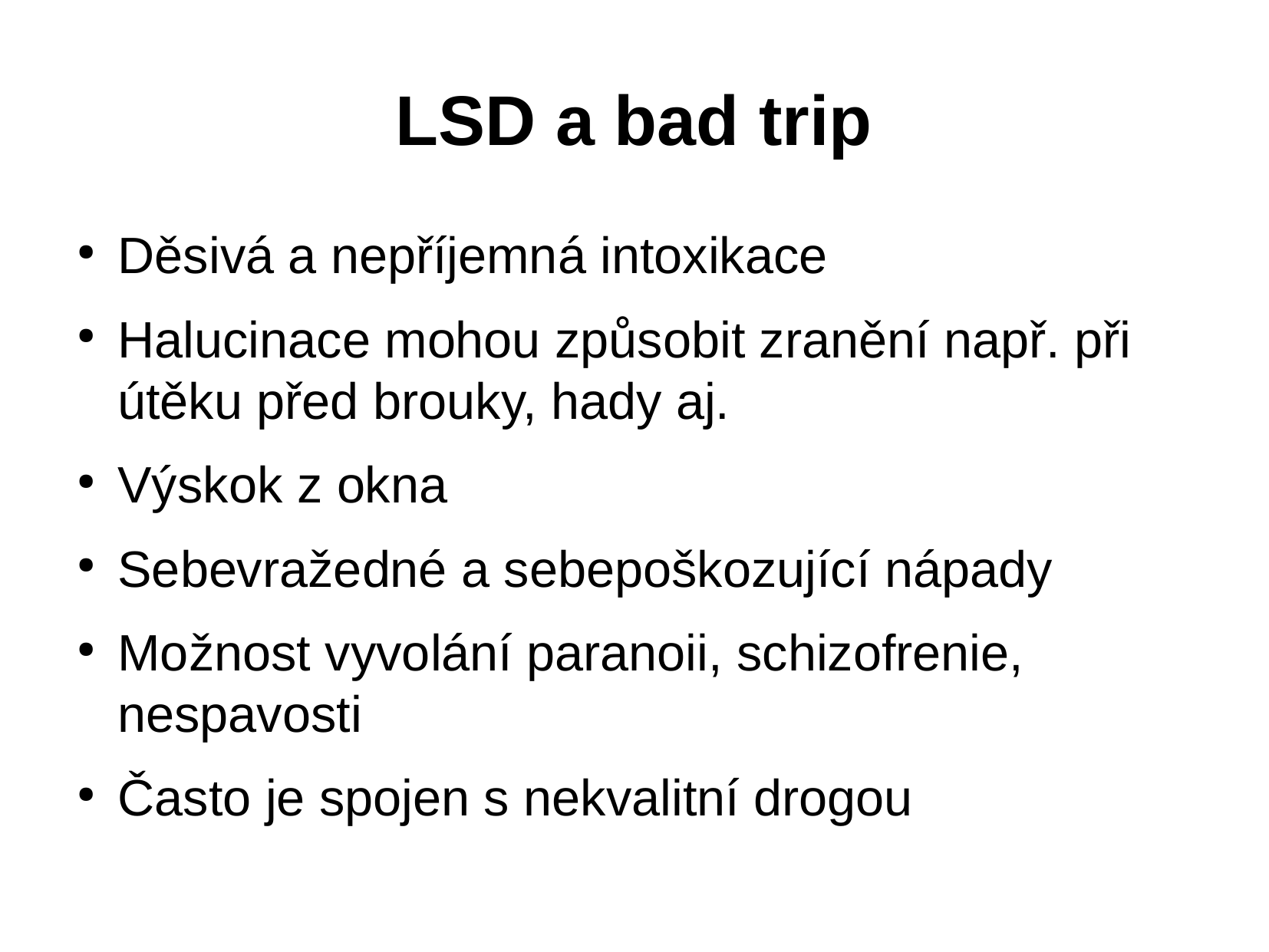

# LSD a bad trip
Děsivá a nepříjemná intoxikace
Halucinace mohou způsobit zranění např. při útěku před brouky, hady aj.
Výskok z okna
Sebevražedné a sebepoškozující nápady
Možnost vyvolání paranoii, schizofrenie, nespavosti
Často je spojen s nekvalitní drogou